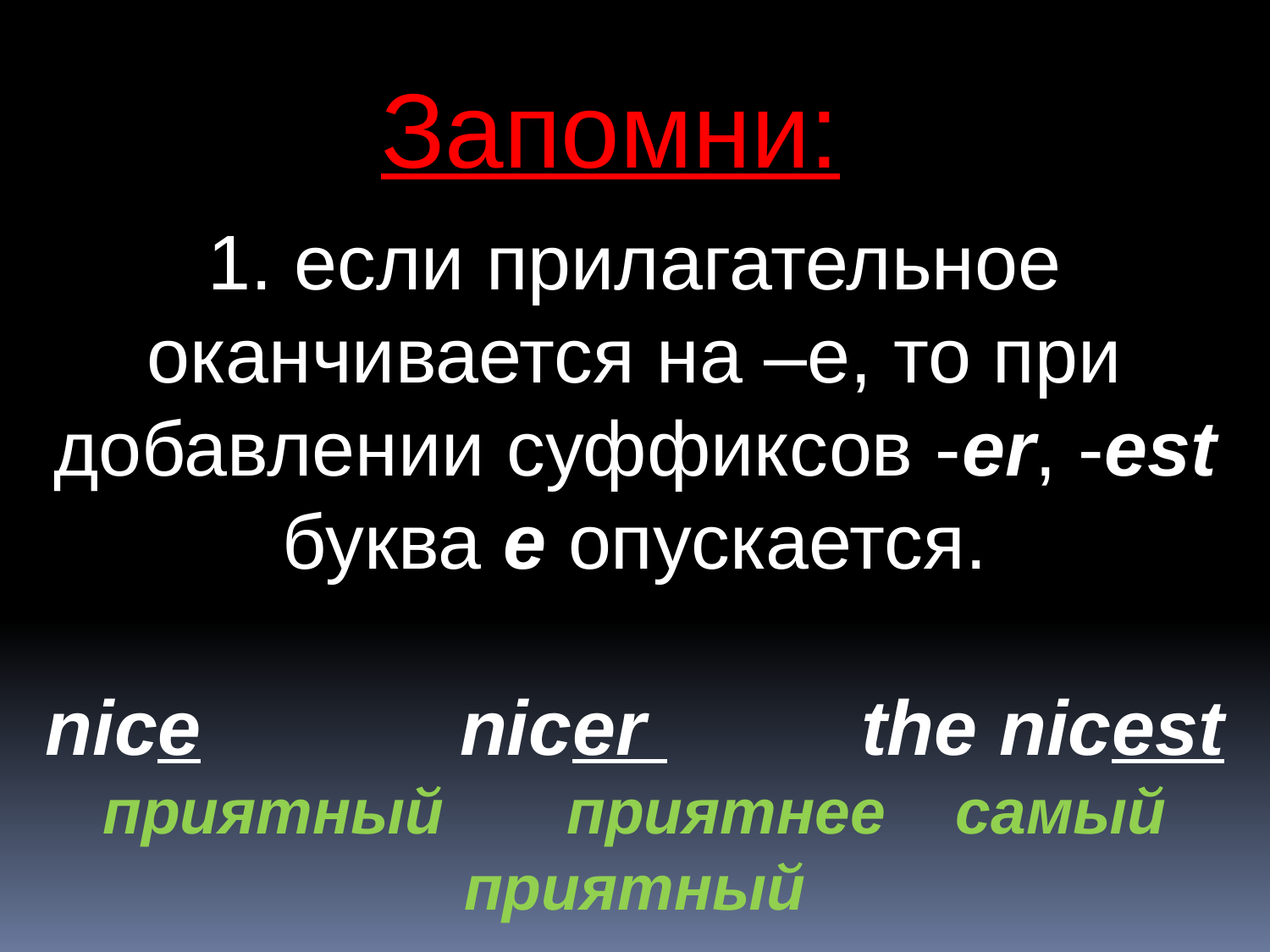

Запомни:
1. если прилагательное оканчивается на –е, то при добавлении суффиксов -er, -est буква е опускается.

nice            nicer          the nicest
приятный       приятнее    самый приятный